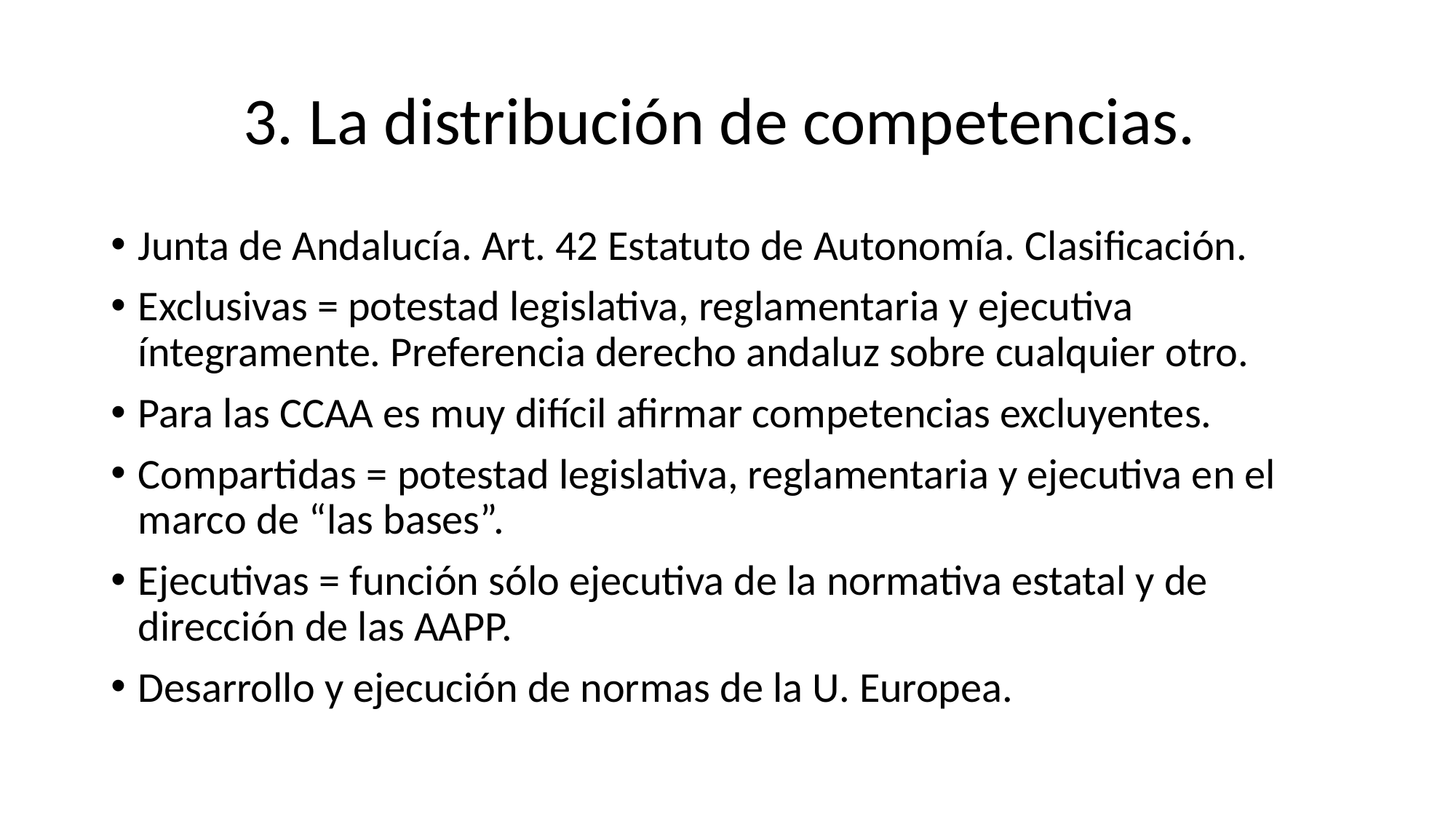

# 3. La distribución de competencias.
Junta de Andalucía. Art. 42 Estatuto de Autonomía. Clasificación.
Exclusivas = potestad legislativa, reglamentaria y ejecutiva íntegramente. Preferencia derecho andaluz sobre cualquier otro.
Para las CCAA es muy difícil afirmar competencias excluyentes.
Compartidas = potestad legislativa, reglamentaria y ejecutiva en el marco de “las bases”.
Ejecutivas = función sólo ejecutiva de la normativa estatal y de dirección de las AAPP.
Desarrollo y ejecución de normas de la U. Europea.